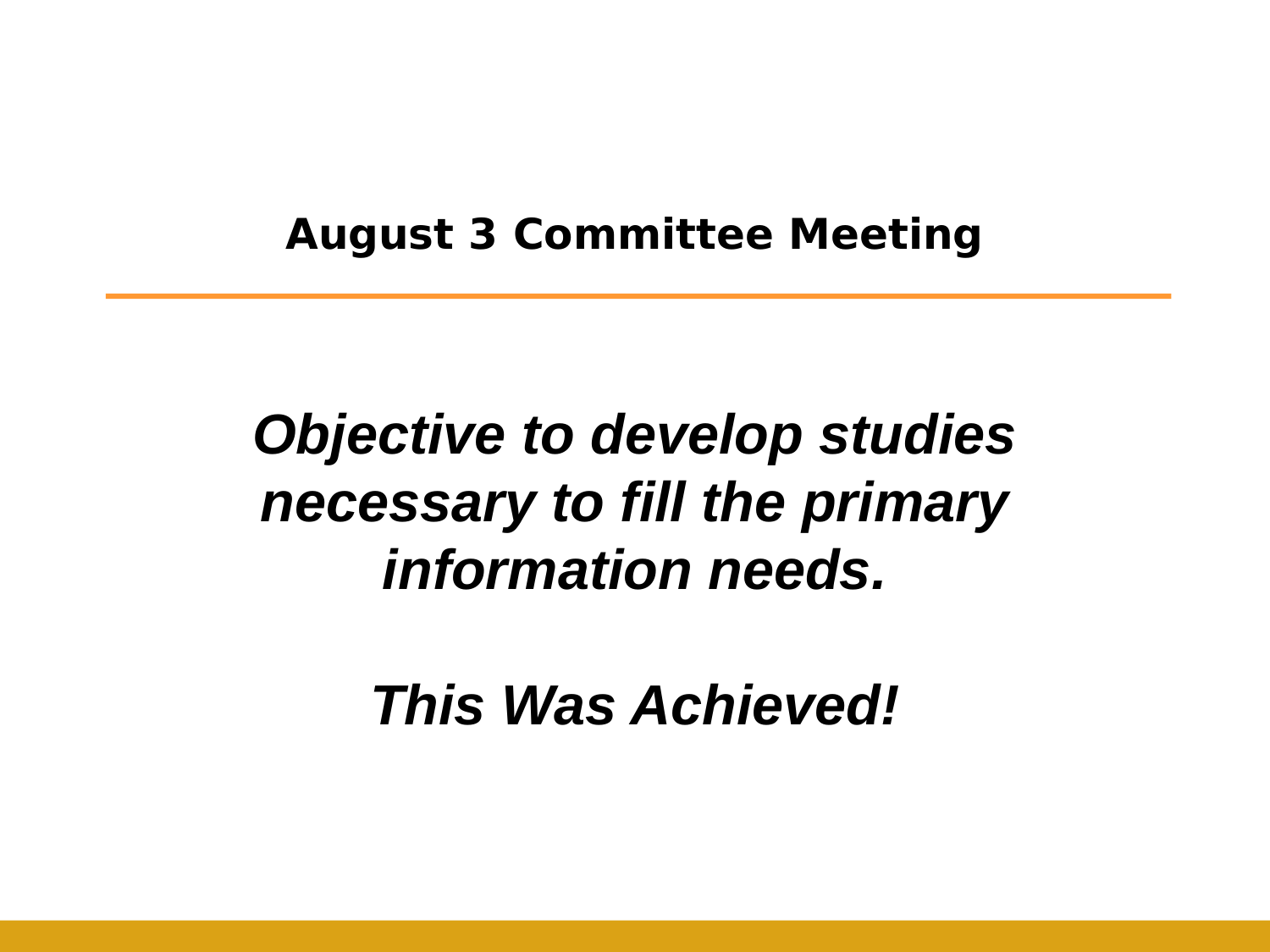

# August 3 Committee Meeting

Objective to develop studies necessary to fill the primary information needs.

This Was Achieved!